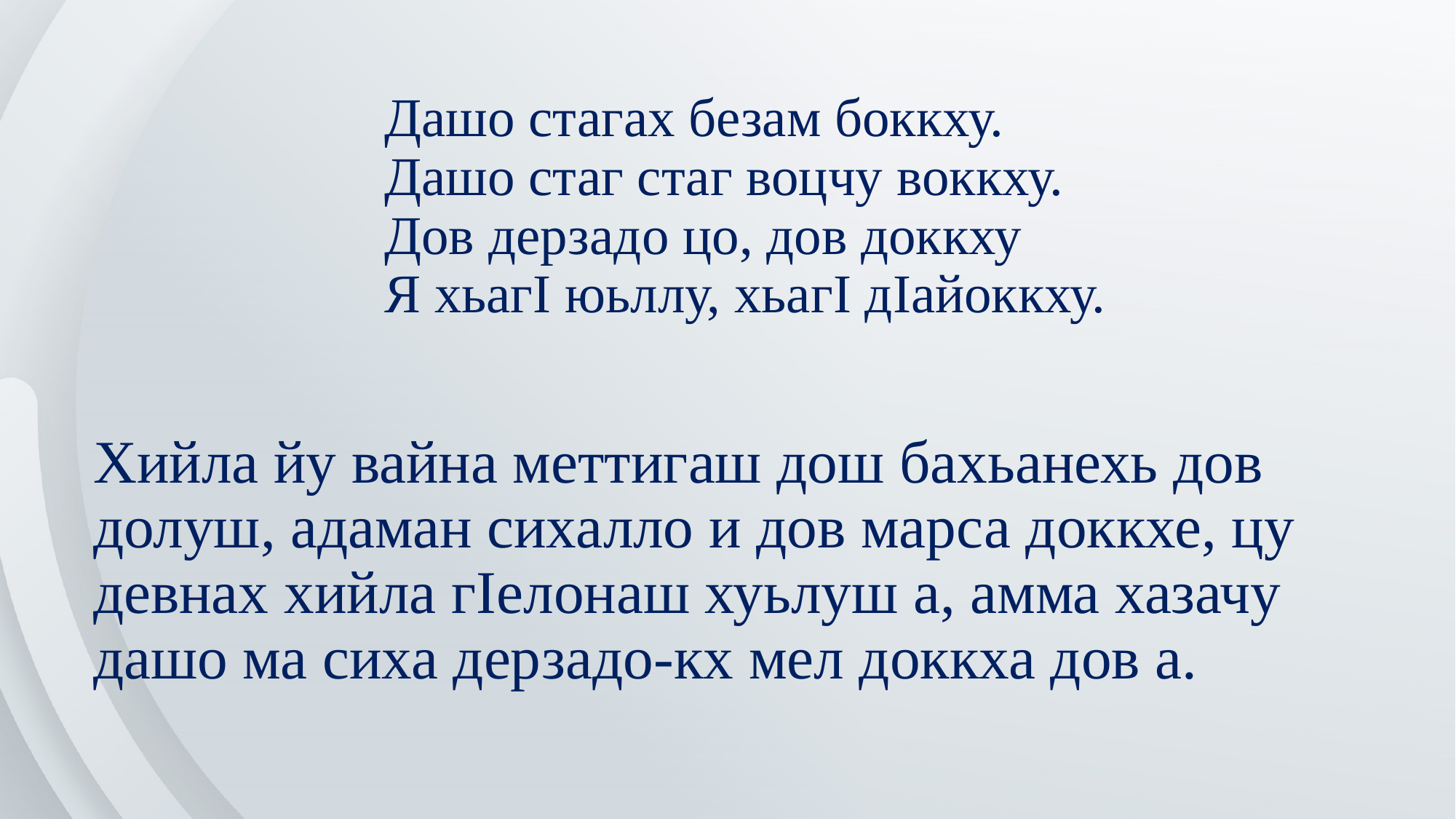

# Дашо стагах безам боккху. Дашо стаг стаг воцчу воккху. Дов дерзадо цо, дов доккху Я хьагI юьллу, хьагI дIайоккху.
Хийла йу вайна меттигаш дош бахьанехь дов долуш, адаман сихалло и дов марса доккхе, цу девнах хийла гIелонаш хуьлуш а, амма хазачу дашо ма сиха дерзадо-кх мел доккха дов а.